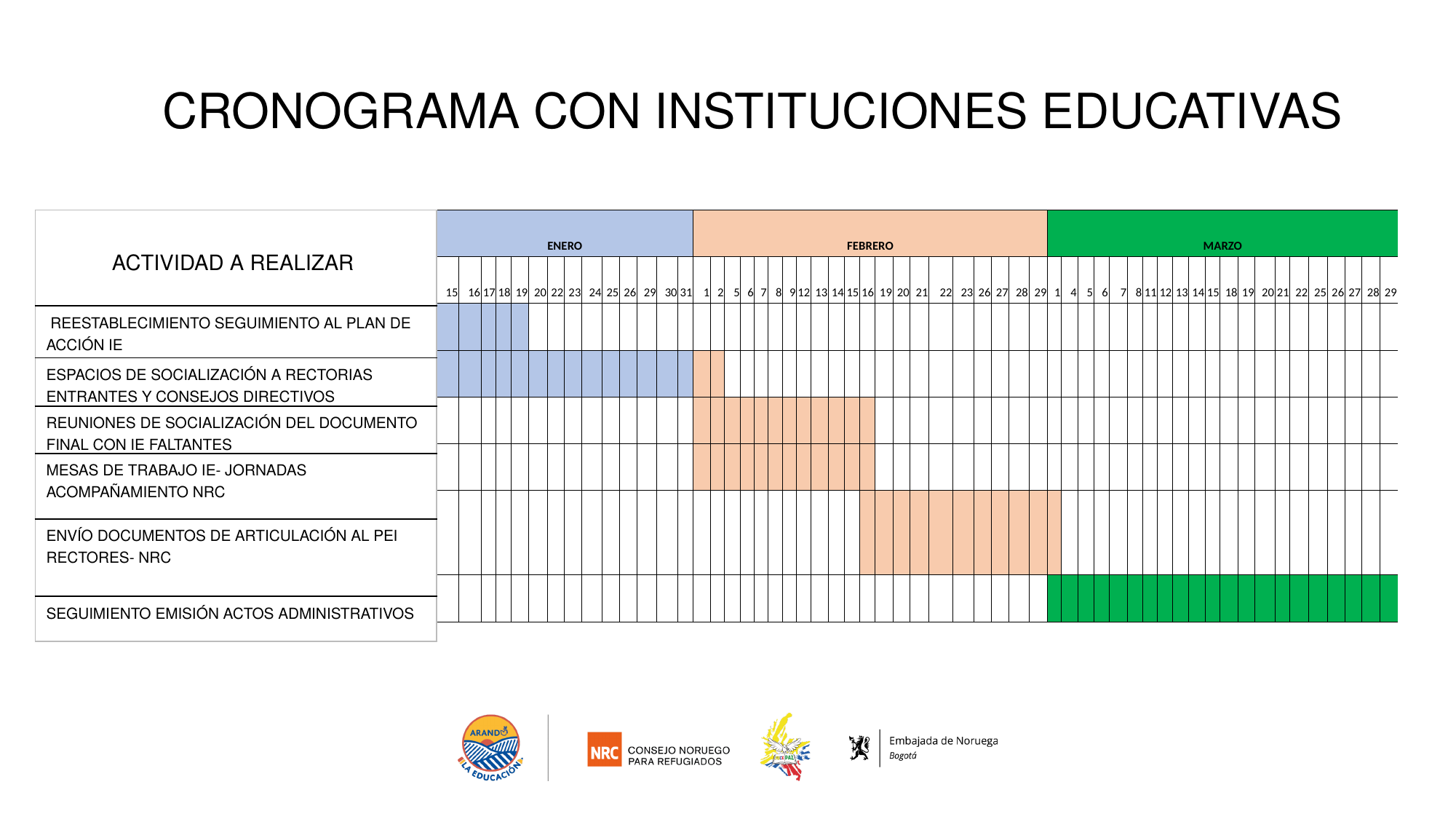

CRONOGRAMA CON INSTITUCIONES EDUCATIVAS
| ACTIVIDAD A REALIZAR |
| --- |
| REESTABLECIMIENTO SEGUIMIENTO AL PLAN DE ACCIÓN IE |
| ESPACIOS DE SOCIALIZACIÓN A RECTORIAS ENTRANTES Y CONSEJOS DIRECTIVOS |
| REUNIONES DE SOCIALIZACIÓN DEL DOCUMENTO FINAL CON IE FALTANTES |
| MESAS DE TRABAJO IE- JORNADAS ACOMPAÑAMIENTO NRC |
| ENVÍO DOCUMENTOS DE ARTICULACIÓN AL PEI RECTORES- NRC |
| SEGUIMIENTO EMISIÓN ACTOS ADMINISTRATIVOS |
| ENERO |  |  |  |  |  |  |  |  |  |  |  |  |  | FEBRERO |  |  |  |  |  |  |  |  |  |  |  |  |  |  |  |  |  |  |  |  | MARZO |  |  |  |  |  |  |  |  |  |  |  |  |  |  |  |  |  |  |  |  |
| --- | --- | --- | --- | --- | --- | --- | --- | --- | --- | --- | --- | --- | --- | --- | --- | --- | --- | --- | --- | --- | --- | --- | --- | --- | --- | --- | --- | --- | --- | --- | --- | --- | --- | --- | --- | --- | --- | --- | --- | --- | --- | --- | --- | --- | --- | --- | --- | --- | --- | --- | --- | --- | --- | --- | --- |
| 15 | 16 | 17 | 18 | 19 | 20 | 22 | 23 | 24 | 25 | 26 | 29 | 30 | 31 | 1 | 2 | 5 | 6 | 7 | 8 | 9 | 12 | 13 | 14 | 15 | 16 | 19 | 20 | 21 | 22 | 23 | 26 | 27 | 28 | 29 | 1 | 4 | 5 | 6 | 7 | 8 | 11 | 12 | 13 | 14 | 15 | 18 | 19 | 20 | 21 | 22 | 25 | 26 | 27 | 28 | 29 |
|  |  |  |  |  |  |  |  |  |  |  |  |  |  |  |  |  |  |  |  |  |  |  |  |  |  |  |  |  |  |  |  |  |  |  |  |  |  |  |  |  |  |  |  |  |  |  |  |  |  |  |  |  |  |  |  |
|  |  |  |  |  |  |  |  |  |  |  |  |  |  |  |  |  |  |  |  |  |  |  |  |  |  |  |  |  |  |  |  |  |  |  |  |  |  |  |  |  |  |  |  |  |  |  |  |  |  |  |  |  |  |  |  |
|  |  |  |  |  |  |  |  |  |  |  |  |  |  |  |  |  |  |  |  |  |  |  |  |  |  |  |  |  |  |  |  |  |  |  |  |  |  |  |  |  |  |  |  |  |  |  |  |  |  |  |  |  |  |  |  |
|  |  |  |  |  |  |  |  |  |  |  |  |  |  |  |  |  |  |  |  |  |  |  |  |  |  |  |  |  |  |  |  |  |  |  |  |  |  |  |  |  |  |  |  |  |  |  |  |  |  |  |  |  |  |  |  |
|  |  |  |  |  |  |  |  |  |  |  |  |  |  |  |  |  |  |  |  |  |  |  |  |  |  |  |  |  |  |  |  |  |  |  |  |  |  |  |  |  |  |  |  |  |  |  |  |  |  |  |  |  |  |  |  |
|  |  |  |  |  |  |  |  |  |  |  |  |  |  |  |  |  |  |  |  |  |  |  |  |  |  |  |  |  |  |  |  |  |  |  |  |  |  |  |  |  |  |  |  |  |  |  |  |  |  |  |  |  |  |  |  |